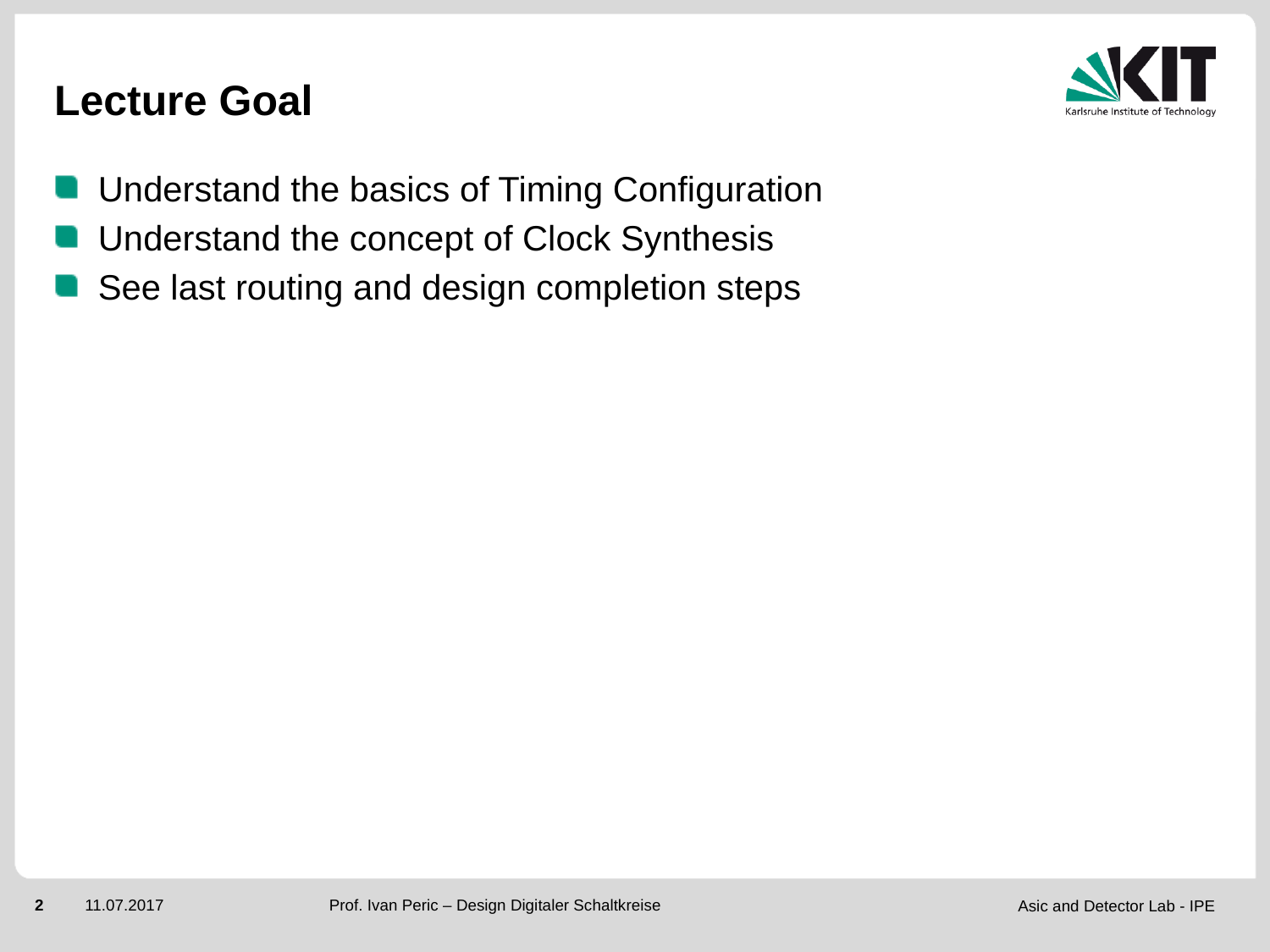

# Lecture Goal
Understand the basics of Timing Configuration
Understand the concept of Clock Synthesis
See last routing and design completion steps